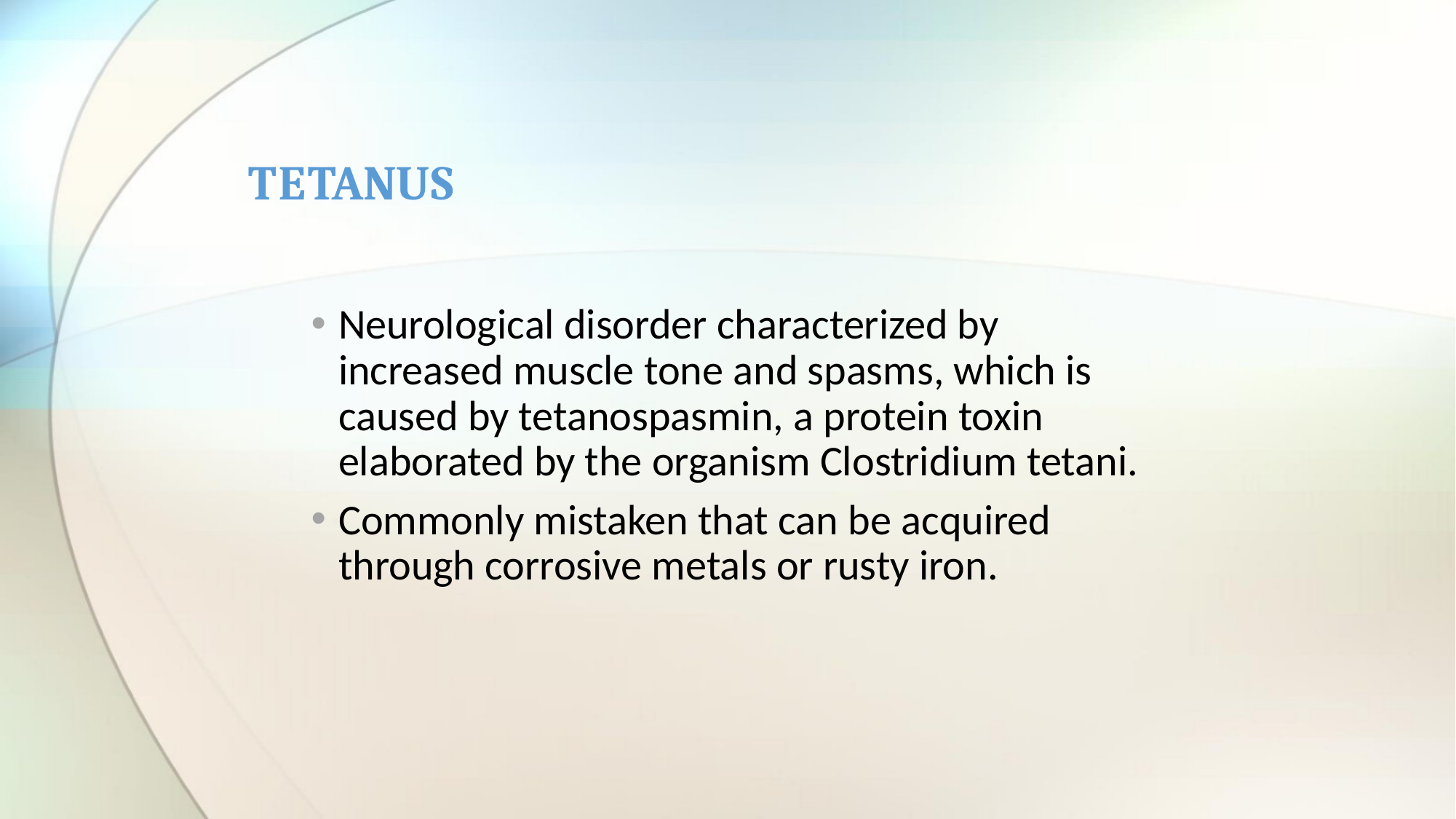

# TETANUS
Neurological disorder characterized by increased muscle tone and spasms, which is caused by tetanospasmin, a protein toxin elaborated by the organism Clostridium tetani.
Commonly mistaken that can be acquired through corrosive metals or rusty iron.